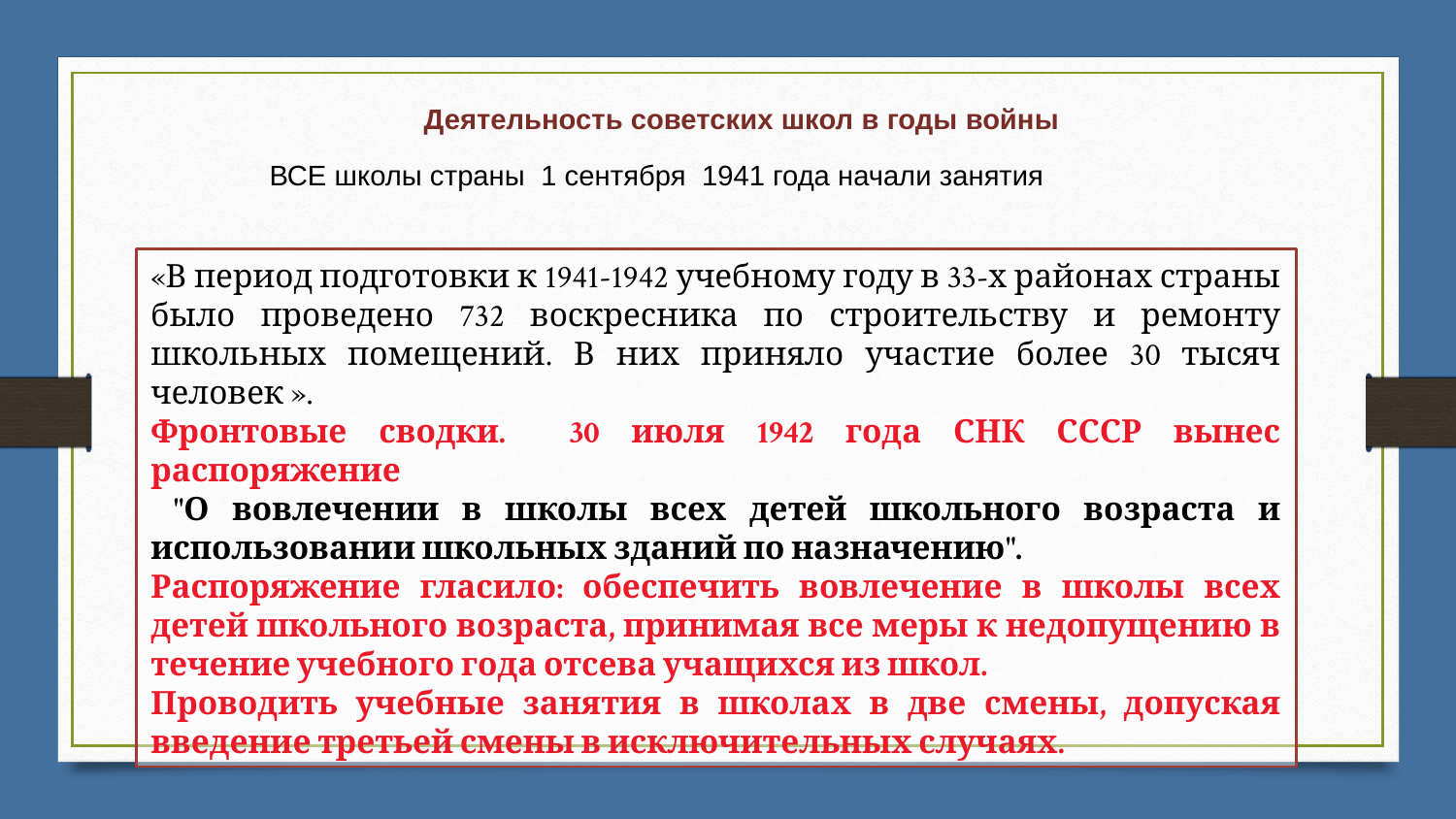

Деятельность советских школ в годы войны
ВСЕ школы страны  1 сентября  1941 года начали занятия
«В период подготовки к 1941-1942 учебному году в 33-х районах страны было проведено 732 воскресника по строительству и ремонту школьных помещений. В них приняло участие более 30 тысяч человек ».
Фронтовые сводки.  30 июля 1942 года СНК СССР вынес распоряжение
 "О вовлечении в школы всех детей школьного возраста и использовании школьных зданий по назначению".
Распоряжение гласило: обеспечить вовлечение в школы всех детей школьного возраста, принимая все меры к недопущению в течение учебного года отсева учащихся из школ.
Проводить учебные занятия в школах в две смены, допуская введение третьей смены в исключительных случаях.